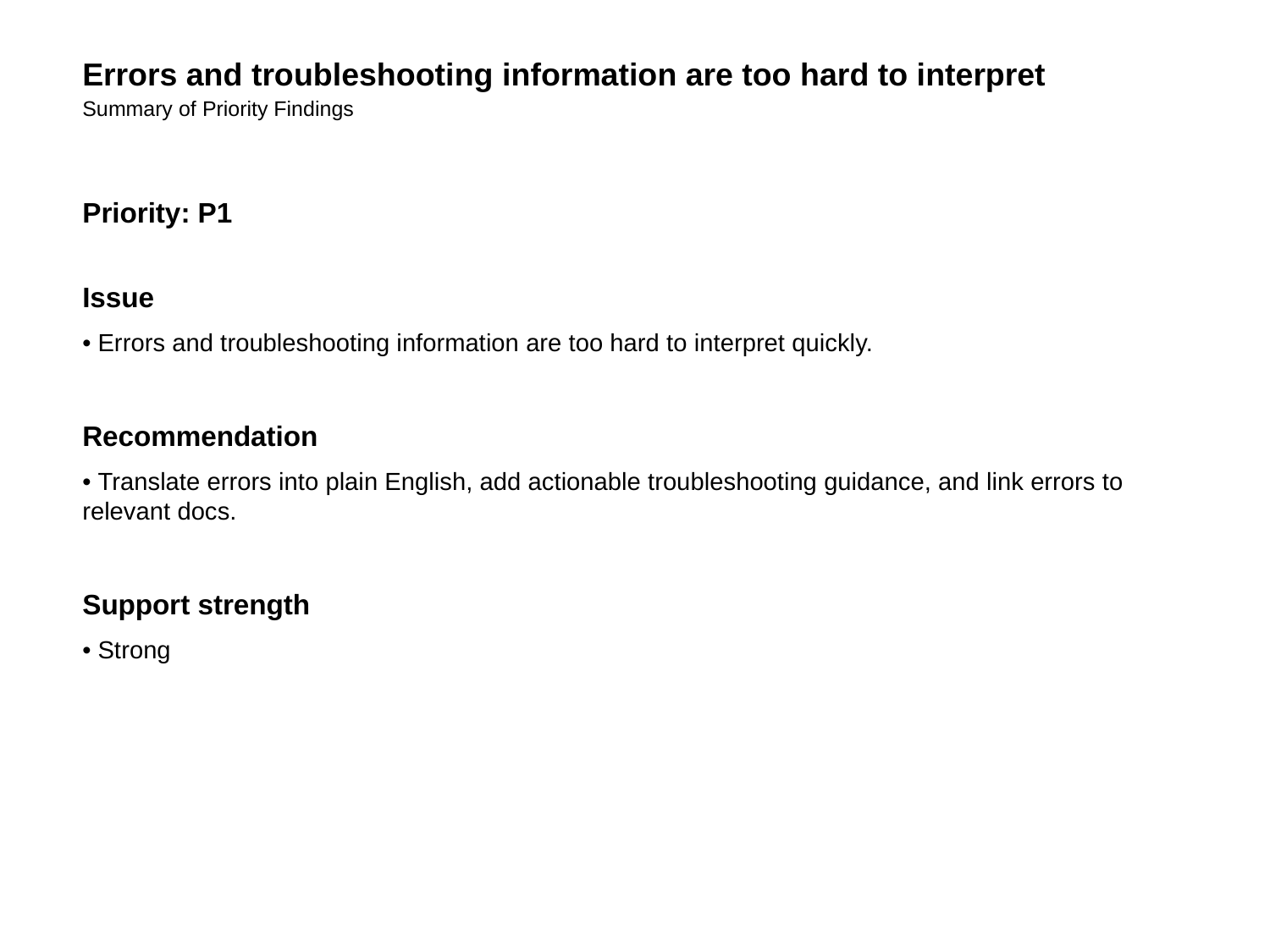

Errors and troubleshooting information are too hard to interpret
Summary of Priority Findings
Priority: P1

Issue
• Errors and troubleshooting information are too hard to interpret quickly.

Recommendation
• Translate errors into plain English, add actionable troubleshooting guidance, and link errors to relevant docs.

Support strength
• Strong